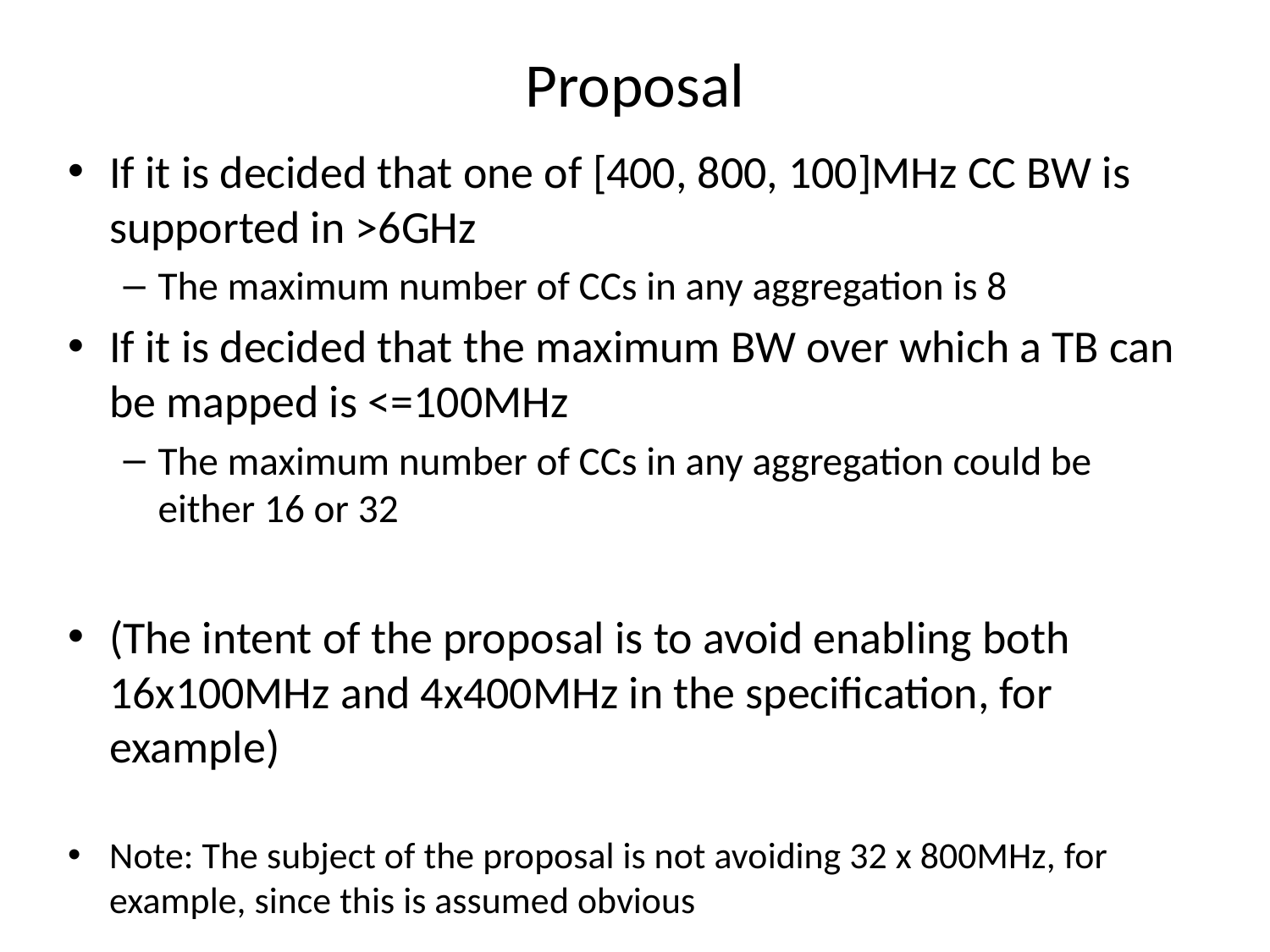

# Proposal
If it is decided that one of [400, 800, 100]MHz CC BW is supported in >6GHz
The maximum number of CCs in any aggregation is 8
If it is decided that the maximum BW over which a TB can be mapped is <=100MHz
The maximum number of CCs in any aggregation could be either 16 or 32

(The intent of the proposal is to avoid enabling both 16x100MHz and 4x400MHz in the specification, for example)

Note: The subject of the proposal is not avoiding 32 x 800MHz, for example, since this is assumed obvious